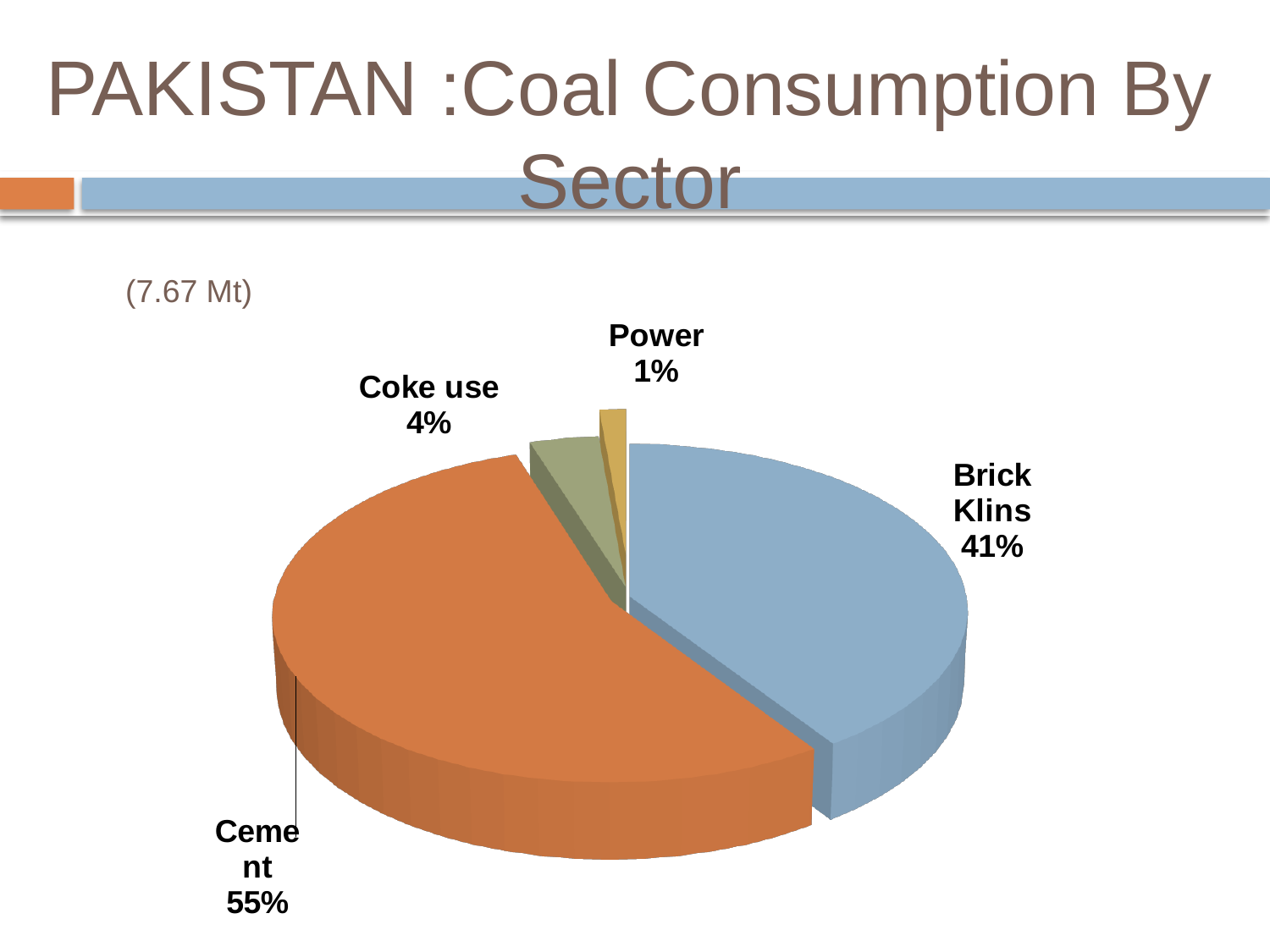

PAKISTAN :Coal Consumption By Sector
(7.67 Mt)

[unsupported chart]